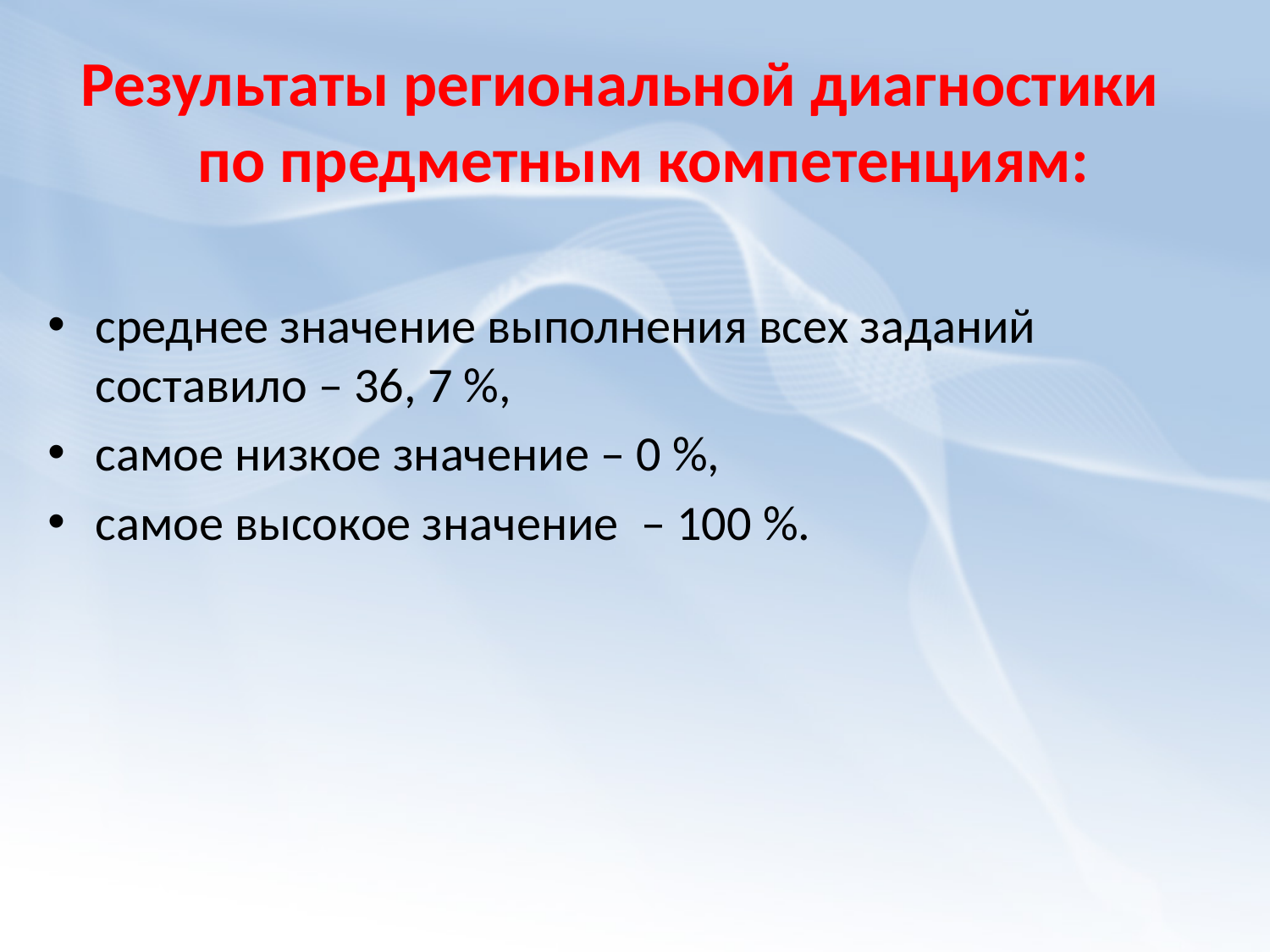

Результаты региональной диагностики по предметным компетенциям:

среднее значение выполнения всех заданий составило – 36, 7 %,
самое низкое значение – 0 %,
самое высокое значение  – 100 %.